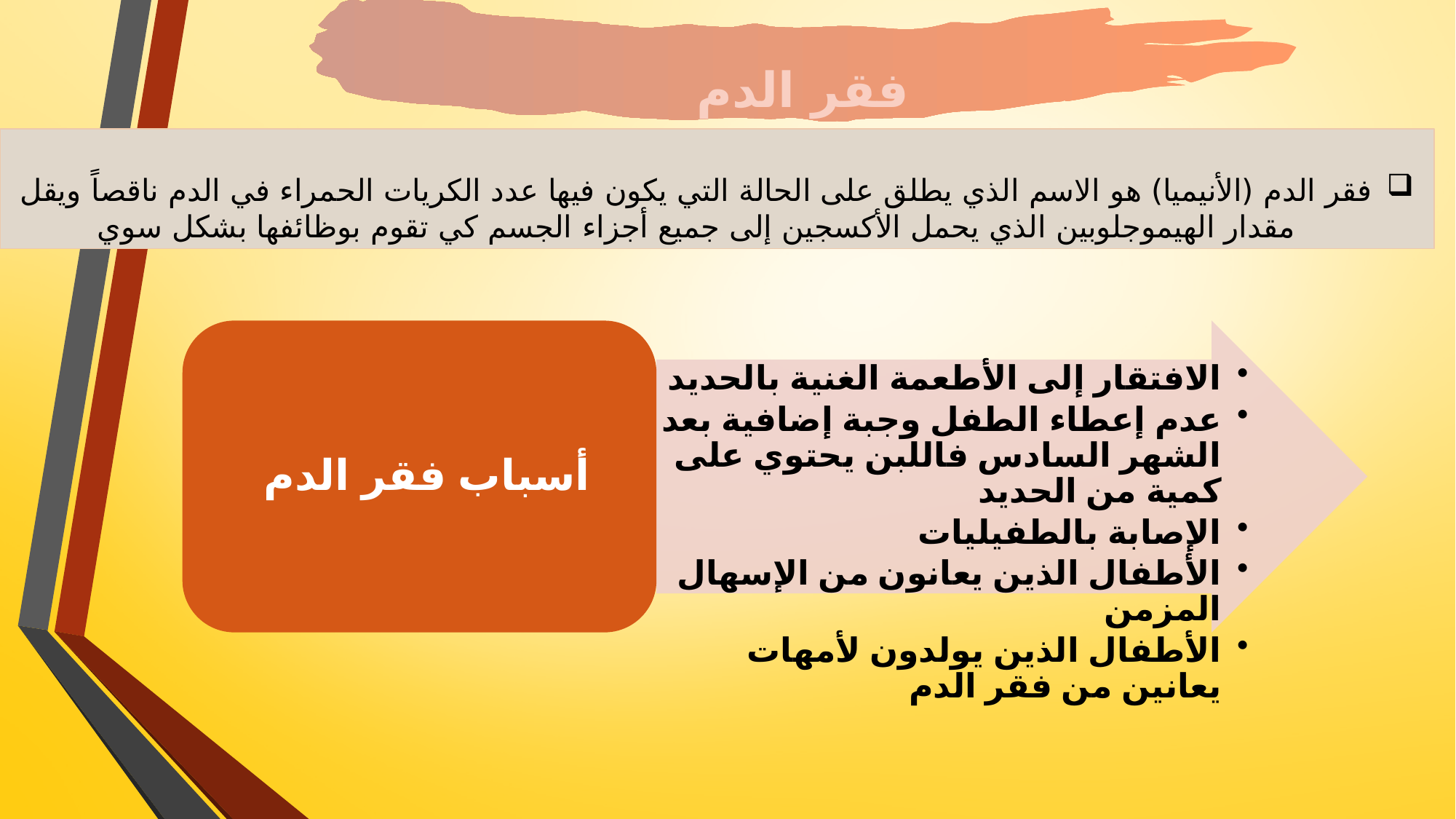

فقر الدم

فقر الدم (الأنيميا) هو الاسم الذي يطلق على الحالة التي يكون فيها عدد الكريات الحمراء في الدم ناقصاً ويقل مقدار الهيموجلوبين الذي يحمل الأكسجين إلى جميع أجزاء الجسم كي تقوم بوظائفها بشكل سوي
الافتقار إلى الأطعمة الغنية بالحديد
عدم إعطاء الطفل وجبة إضافية بعد الشهر السادس فاللبن يحتوي على كمية من الحديد
الإصابة بالطفيليات
الأطفال الذين يعانون من الإسهال المزمن
الأطفال الذين يولدون لأمهات يعانين من فقر الدم
أسباب فقر الدم